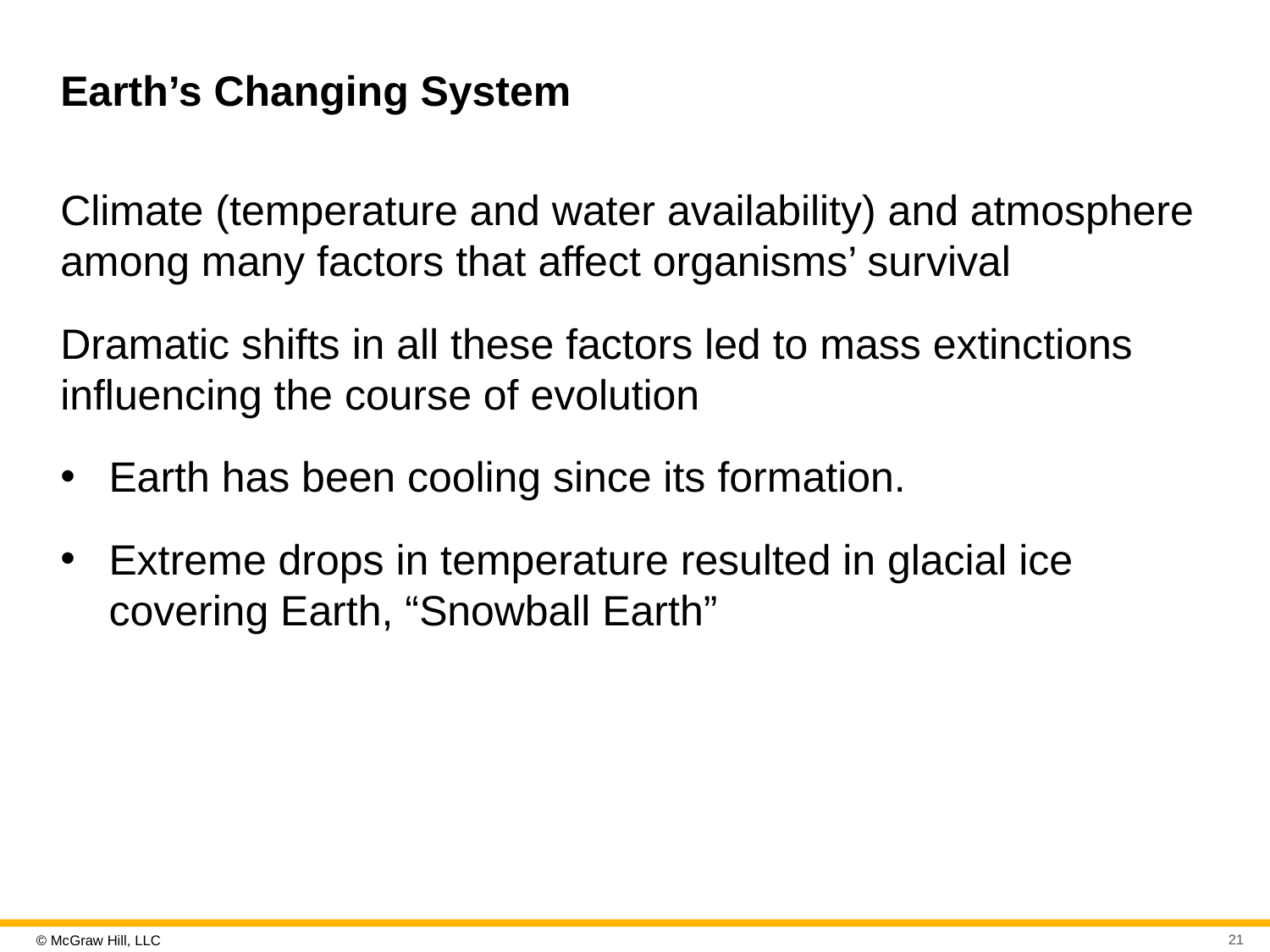

# Earth’s Changing System
Climate (temperature and water availability) and atmosphere among many factors that affect organisms’ survival
Dramatic shifts in all these factors led to mass extinctions influencing the course of evolution
Earth has been cooling since its formation.
Extreme drops in temperature resulted in glacial ice covering Earth, “Snowball Earth”
21